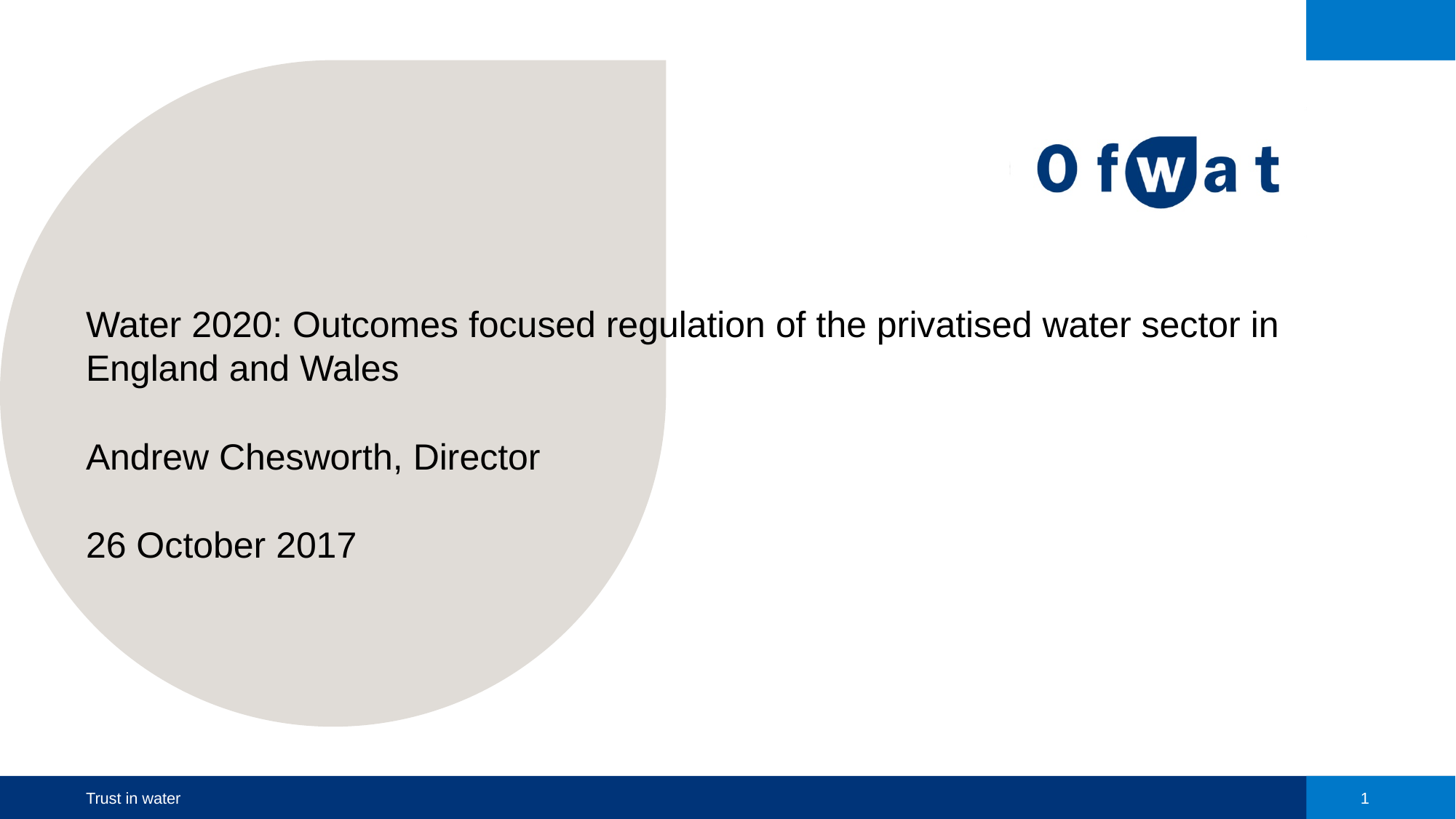

Water 2020: Outcomes focused regulation of the privatised water sector in England and Wales

Andrew Chesworth, Director

26 October 2017